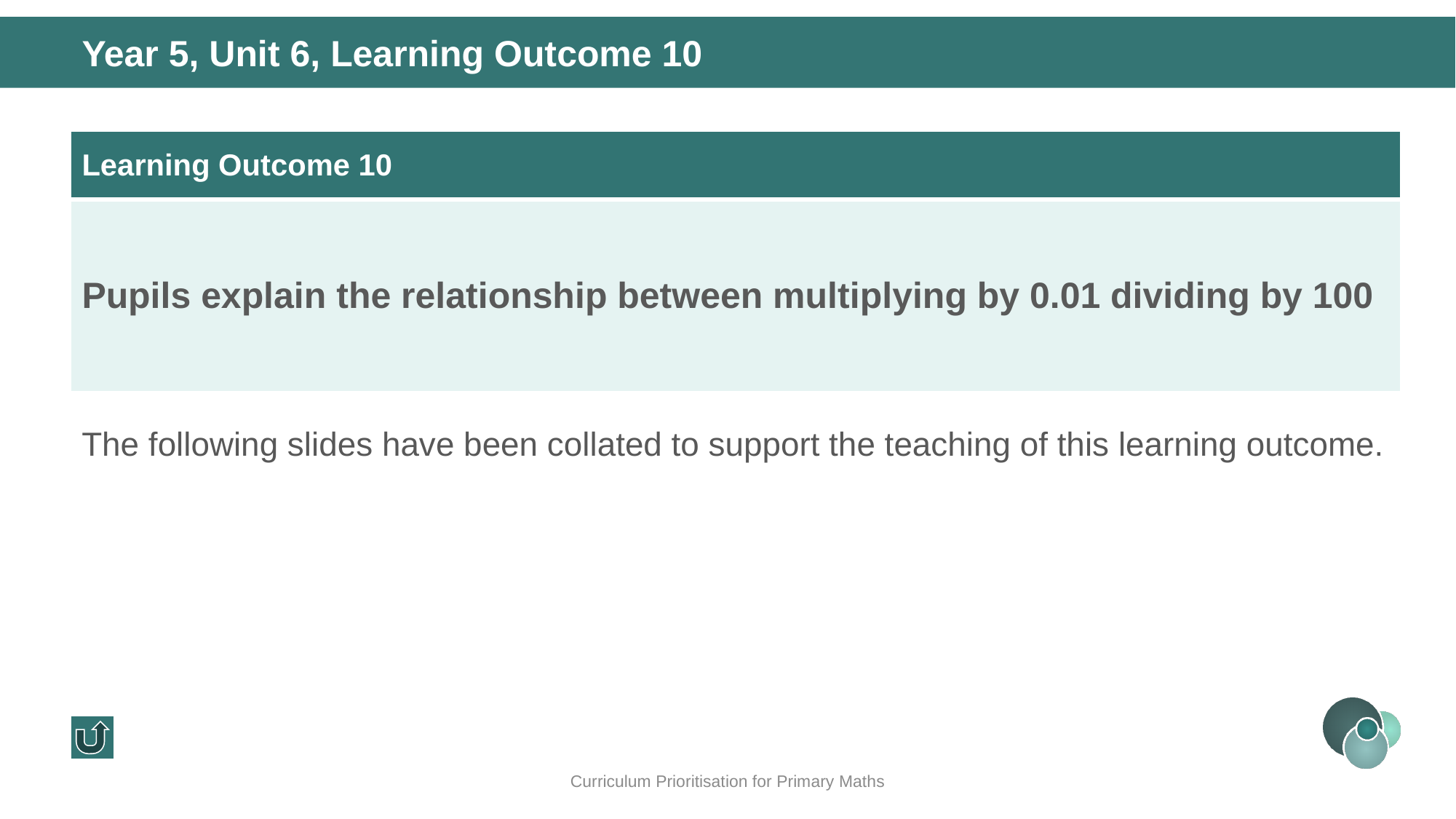

Year 5, Unit 6, Learning Outcome 10
| Learning Outcome 10 |
| --- |
| Pupils explain the relationship between multiplying by 0.01 dividing by 100 |
The following slides have been collated to support the teaching of this learning outcome.

Curriculum Prioritisation for Primary Maths